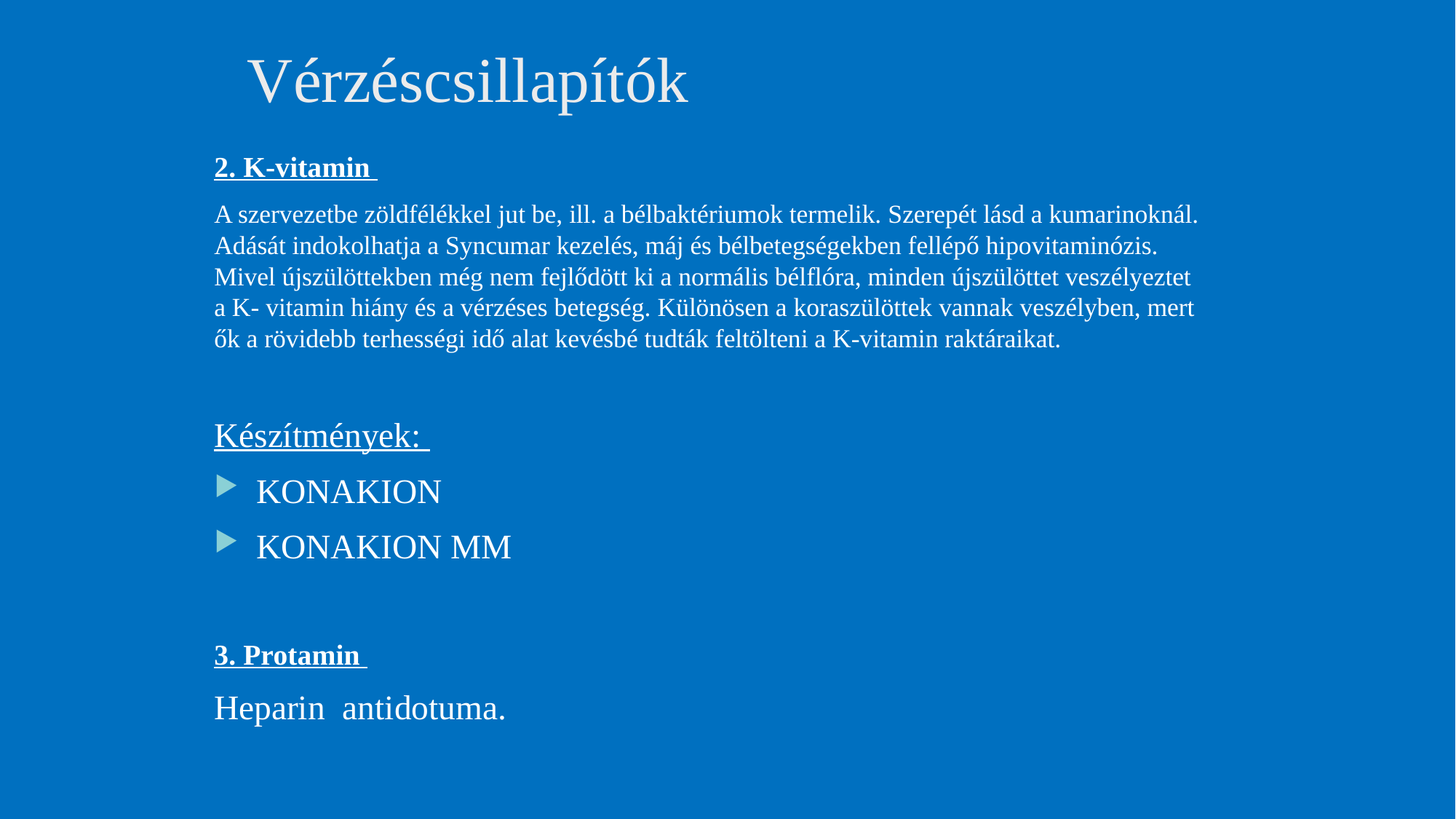

# Vérzéscsillapítók
2. K-vitamin
A szervezetbe zöldfélékkel jut be, ill. a bélbaktériumok termelik. Szerepét lásd a kumarinoknál. Adását indokolhatja a Syncumar kezelés, máj és bélbetegségekben fellépő hipovitaminózis. Mivel újszülöttekben még nem fejlődött ki a normális bélflóra, minden újszülöttet veszélyeztet a K- vitamin hiány és a vérzéses betegség. Különösen a koraszülöttek vannak veszélyben, mert ők a rövidebb terhességi idő alat kevésbé tudták feltölteni a K-vitamin raktáraikat.

Készítmények:
KONAKION
KONAKION MM

3. Protamin
Heparin  antidotuma.